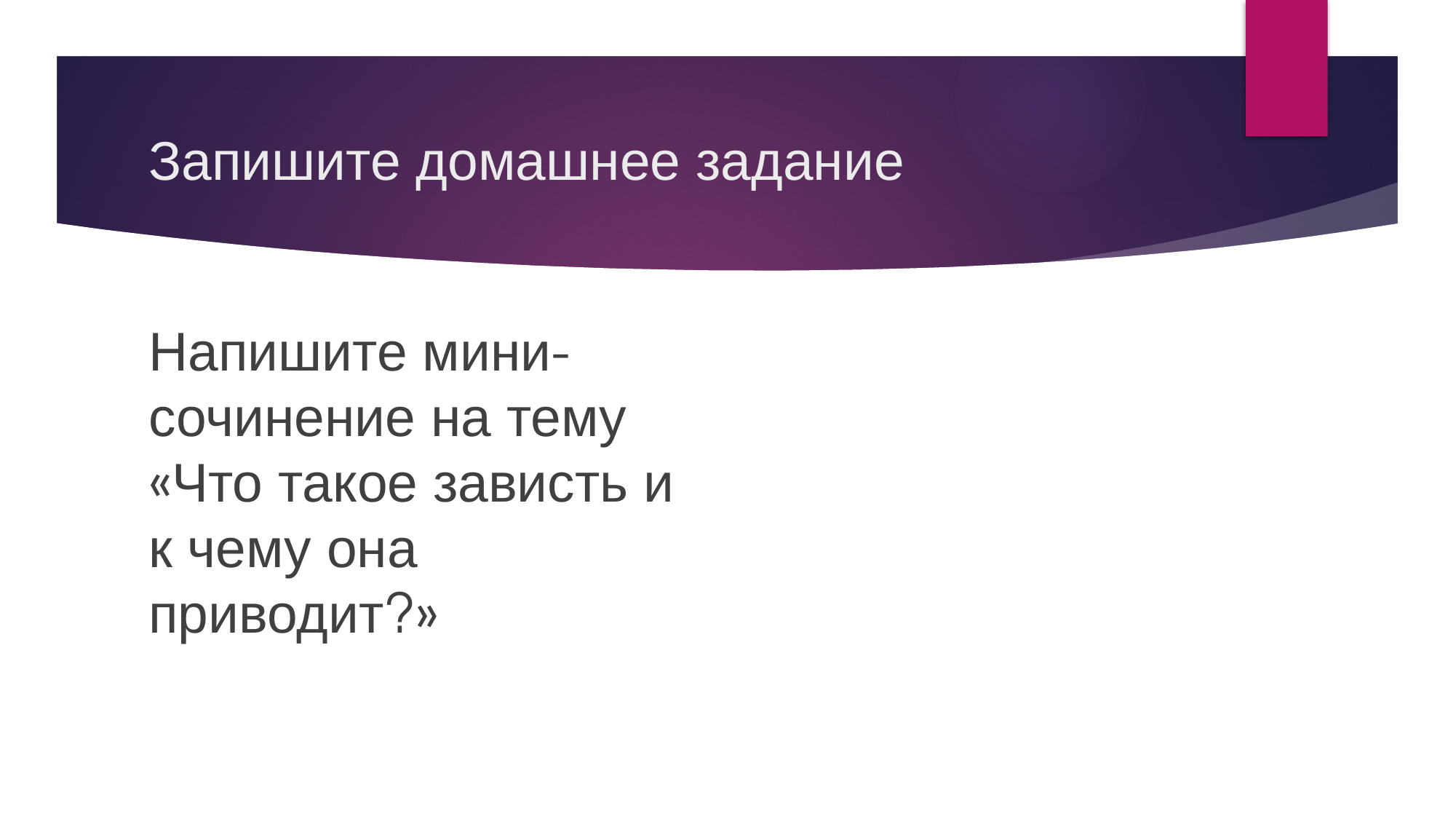

# Запишите домашнее задание
Напишите мини-сочинение на тему «Что такое зависть и к чему она приводит?»